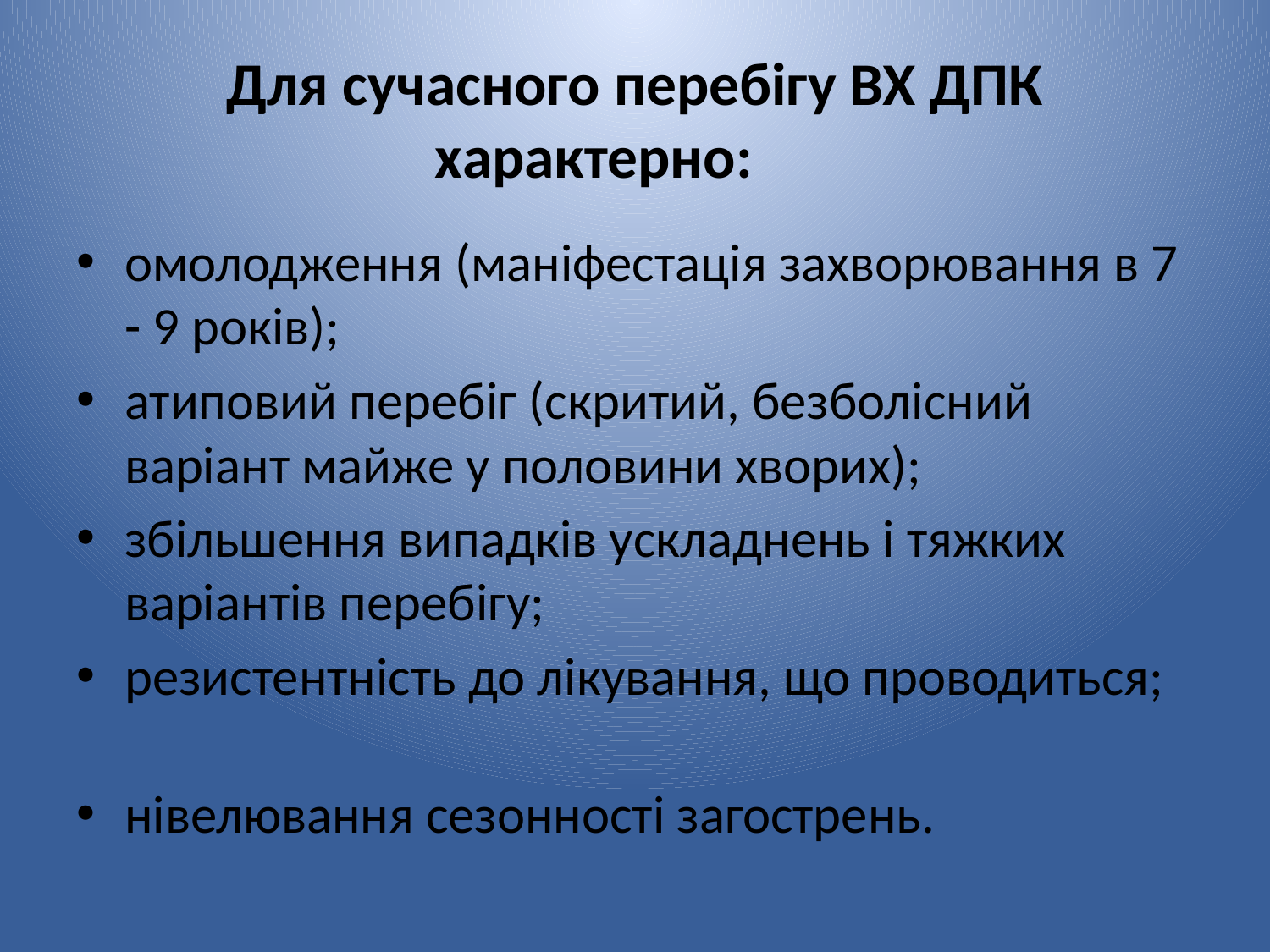

# Для сучасного перебiгу ВХ ДПК характерно:
омолодження (манiфестацiя захворювання в 7 - 9 рокiв);
атиповий перебiг (скритий, безболiсний варiант майже у половини хворих);
збiльшення випадкiв ускладнень i тяжких варiантiв перебiгу;
резистентнiсть до лiкування, що проводиться;
нiвелювання сезонностi загострень.